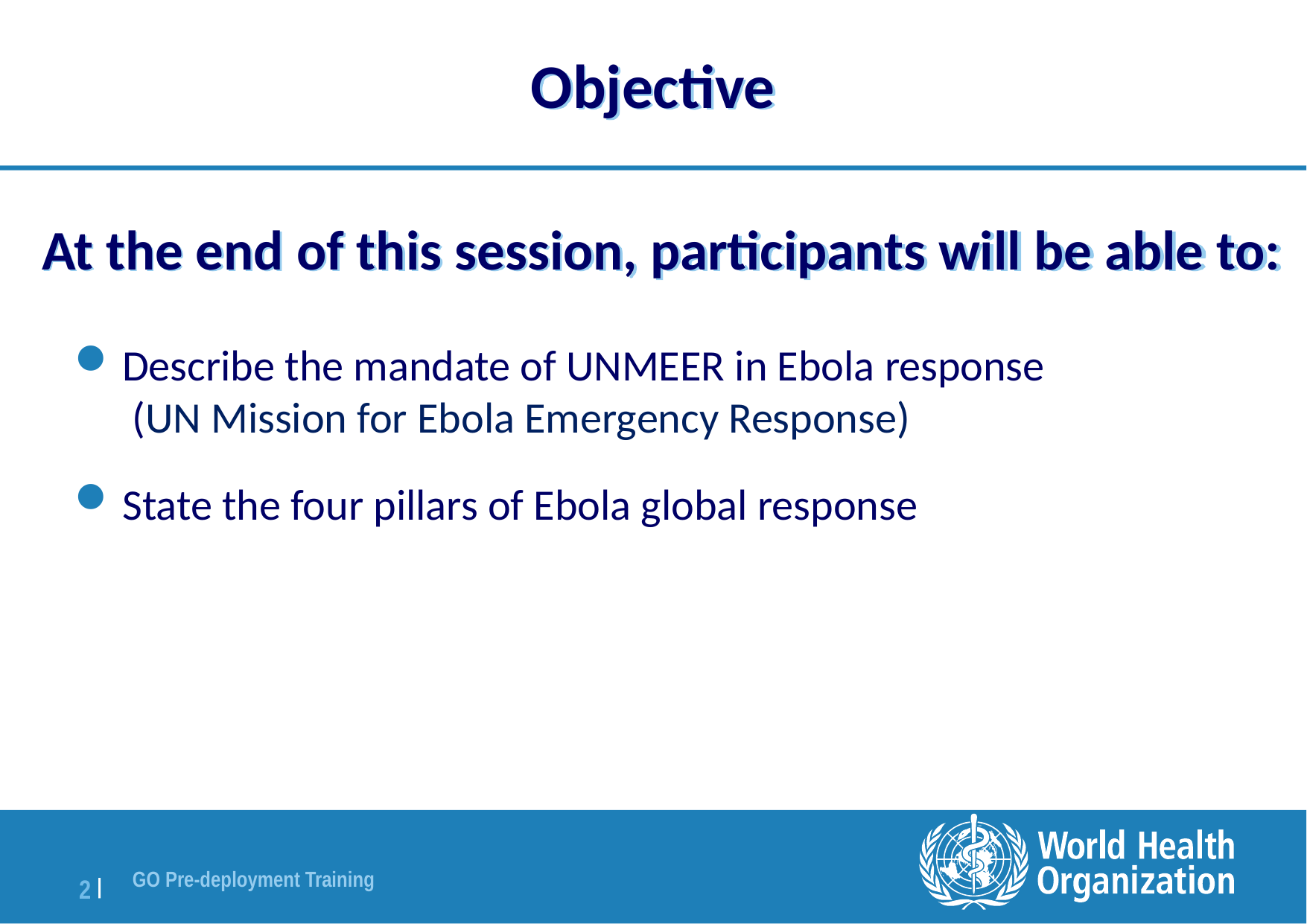

Objective
# At the end of this session, participants will be able to:
Describe the mandate of UNMEER in Ebola response
 (UN Mission for Ebola Emergency Response)
State the four pillars of Ebola global response